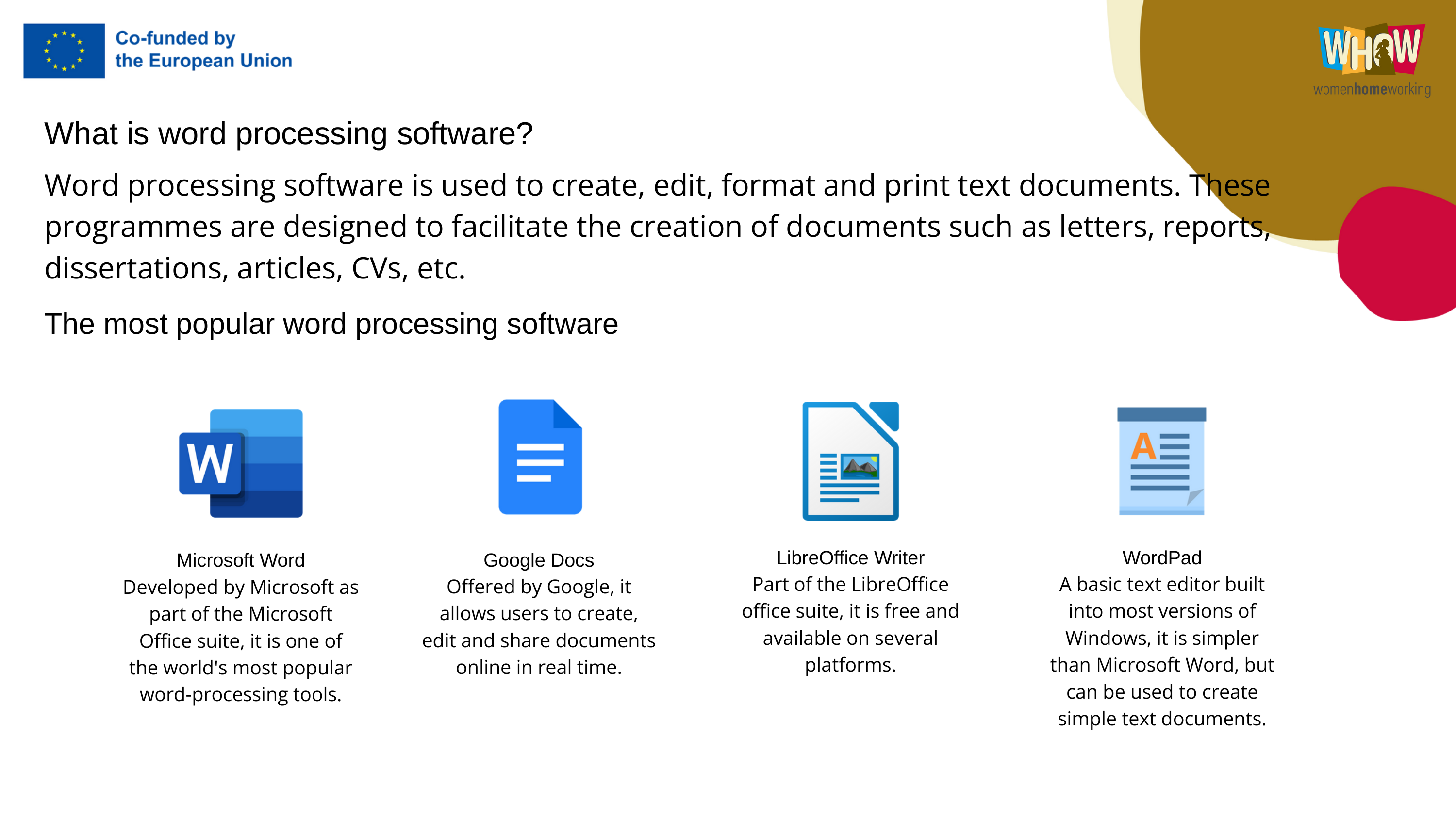

What is word processing software?
Word processing software is used to create, edit, format and print text documents. These programmes are designed to facilitate the creation of documents such as letters, reports, dissertations, articles, CVs, etc.
The most popular word processing software

Microsoft Word
Developed by Microsoft as part of the Microsoft Office suite, it is one of the world's most popular word-processing tools.
LibreOffice Writer
Part of the LibreOffice office suite, it is free and available on several platforms.
WordPad
A basic text editor built into most versions of Windows, it is simpler than Microsoft Word, but can be used to create simple text documents.
Google Docs
Offered by Google, it allows users to create, edit and share documents online in real time.